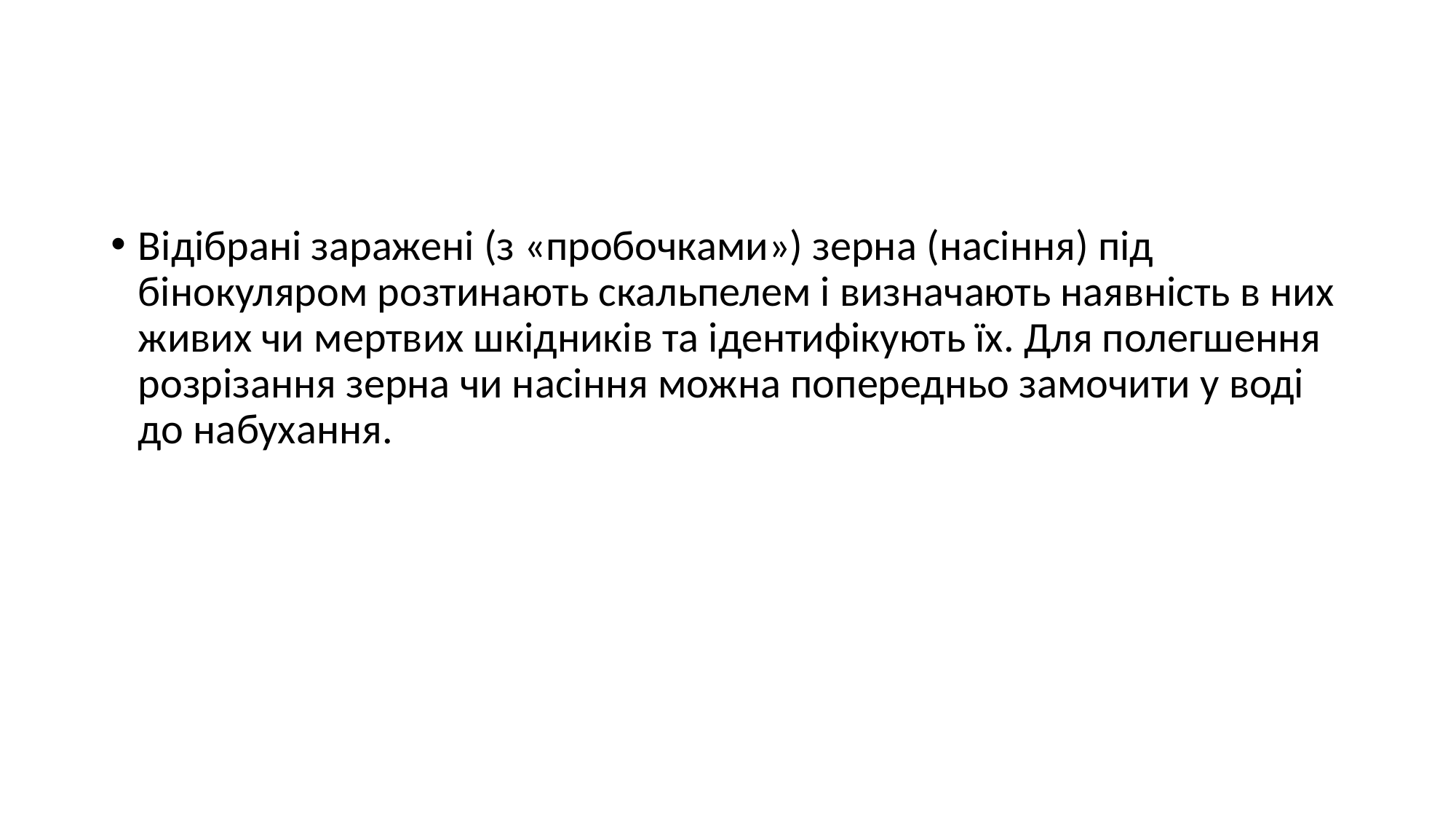

#
Відібрані заражені (з «пробочками») зерна (насіння) під бінокуляром розтинають скальпелем і визначають наявність в них живих чи мертвих шкідників та ідентифікують їх. Для полегшення розрізання зерна чи насіння можна попередньо замочити у воді до набухання.